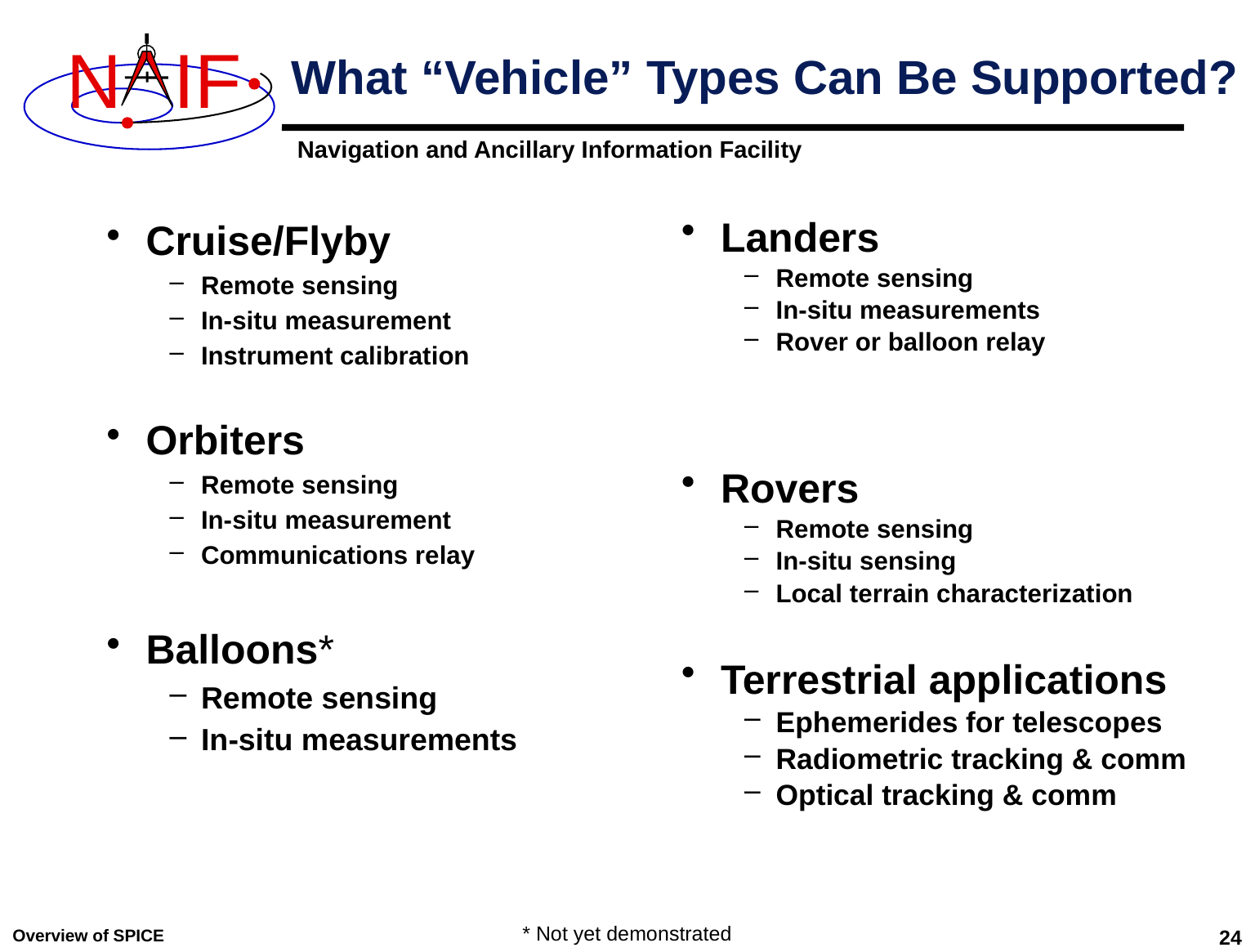

# What “Vehicle” Types Can Be Supported?
Cruise/Flyby
Remote sensing
In-situ measurement
Instrument calibration

Orbiters
Remote sensing
In-situ measurement
Communications relay

Balloons*
Remote sensing
In-situ measurements

Landers
Remote sensing
In-situ measurements
Rover or balloon relay

Rovers
Remote sensing
In-situ sensing
Local terrain characterization

Terrestrial applications
Ephemerides for telescopes
Radiometric tracking & comm
Optical tracking & comm
* Not yet demonstrated
Overview of SPICE
24